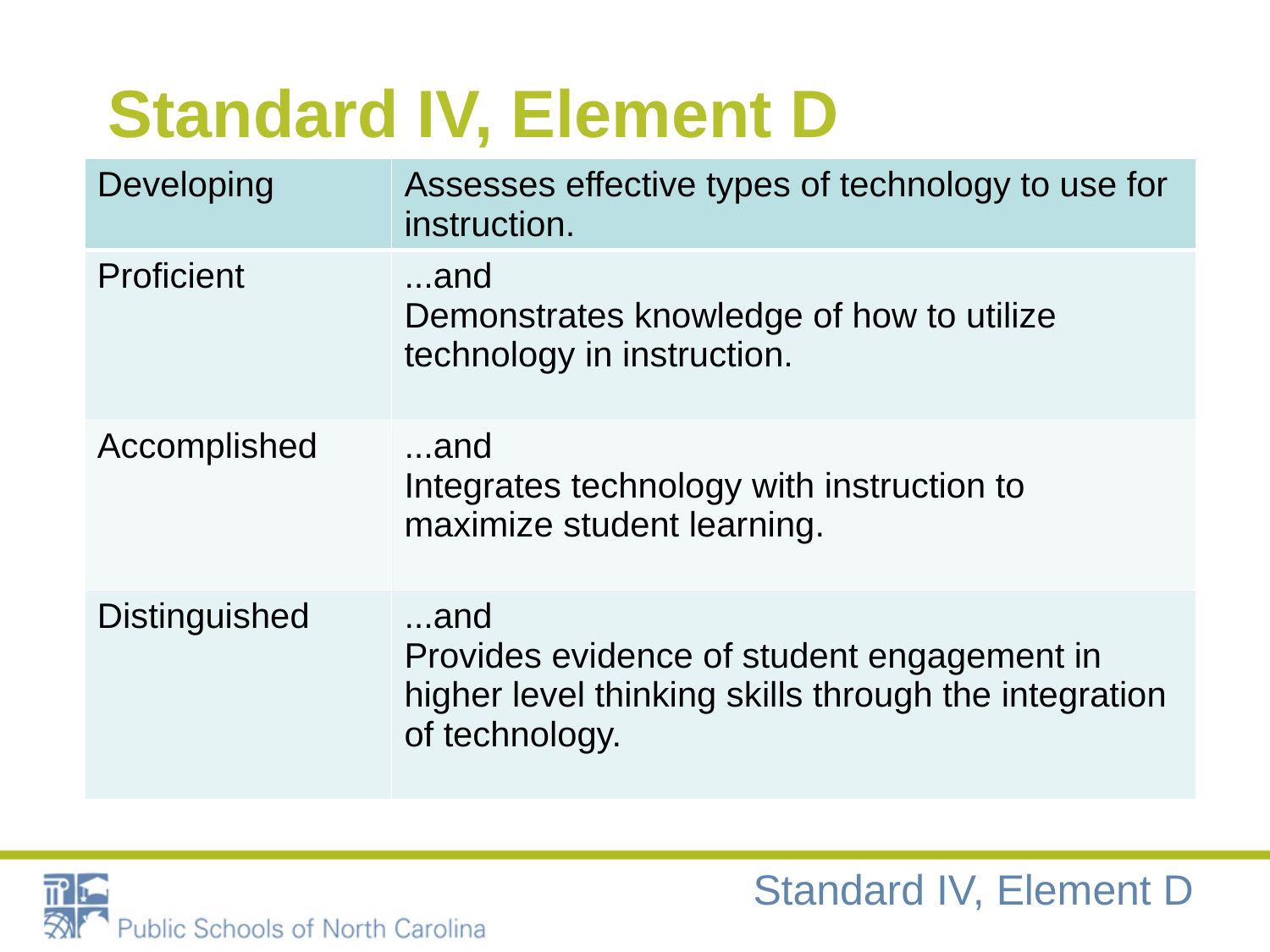

# Standard IV, Element D
| Developing | Assesses effective types of technology to use for instruction. |
| --- | --- |
| Proficient | ...and Demonstrates knowledge of how to utilize technology in instruction. |
| Accomplished | ...and Integrates technology with instruction to maximize student learning. |
| Distinguished | ...and Provides evidence of student engagement in higher level thinking skills through the integration of technology. |
Standard IV, Element D